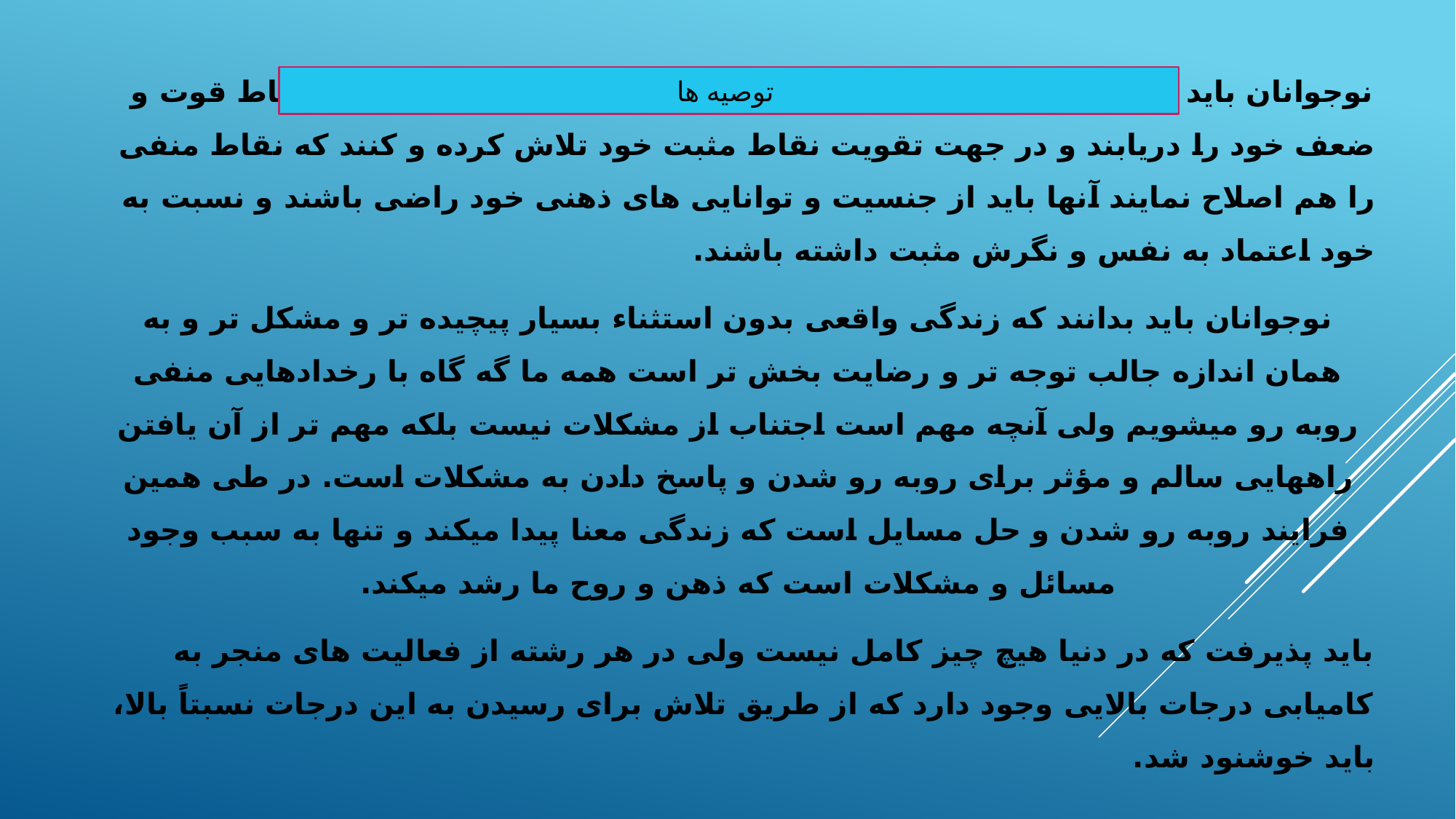

نوجوانان باید سعی کنند خود را بشناسند و حدود تواناییها و محدودیت ها و نقاط قوت و ضعف خود را دریابند و در جهت تقویت نقاط مثبت خود تلاش کرده و کنند که نقاط منفی را هم اصلاح نمایند آنها باید از جنسیت و توانایی های ذهنی خود راضی باشند و نسبت به خود اعتماد به نفس و نگرش مثبت داشته باشند.
نوجوانان باید بدانند که زندگی واقعی بدون استثناء بسیار پیچیده تر و مشکل تر و به همان اندازه جالب توجه تر و رضایت بخش تر است همه ما گه گاه با رخدادهایی منفی روبه رو میشویم ولی آنچه مهم است اجتناب از مشکلات نیست بلکه مهم تر از آن یافتن راههایی سالم و مؤثر برای روبه رو شدن و پاسخ دادن به مشکلات است. در طی همین فرایند روبه رو شدن و حل مسایل است که زندگی معنا پیدا میکند و تنها به سبب وجود مسائل و مشکلات است که ذهن و روح ما رشد میکند.
باید پذیرفت که در دنیا هیچ چیز کامل نیست ولی در هر رشته از فعالیت های منجر به کامیابی درجات بالایی وجود دارد که از طریق تلاش برای رسیدن به این درجات نسبتاً بالا، باید خوشنود شد.
توصیه ها